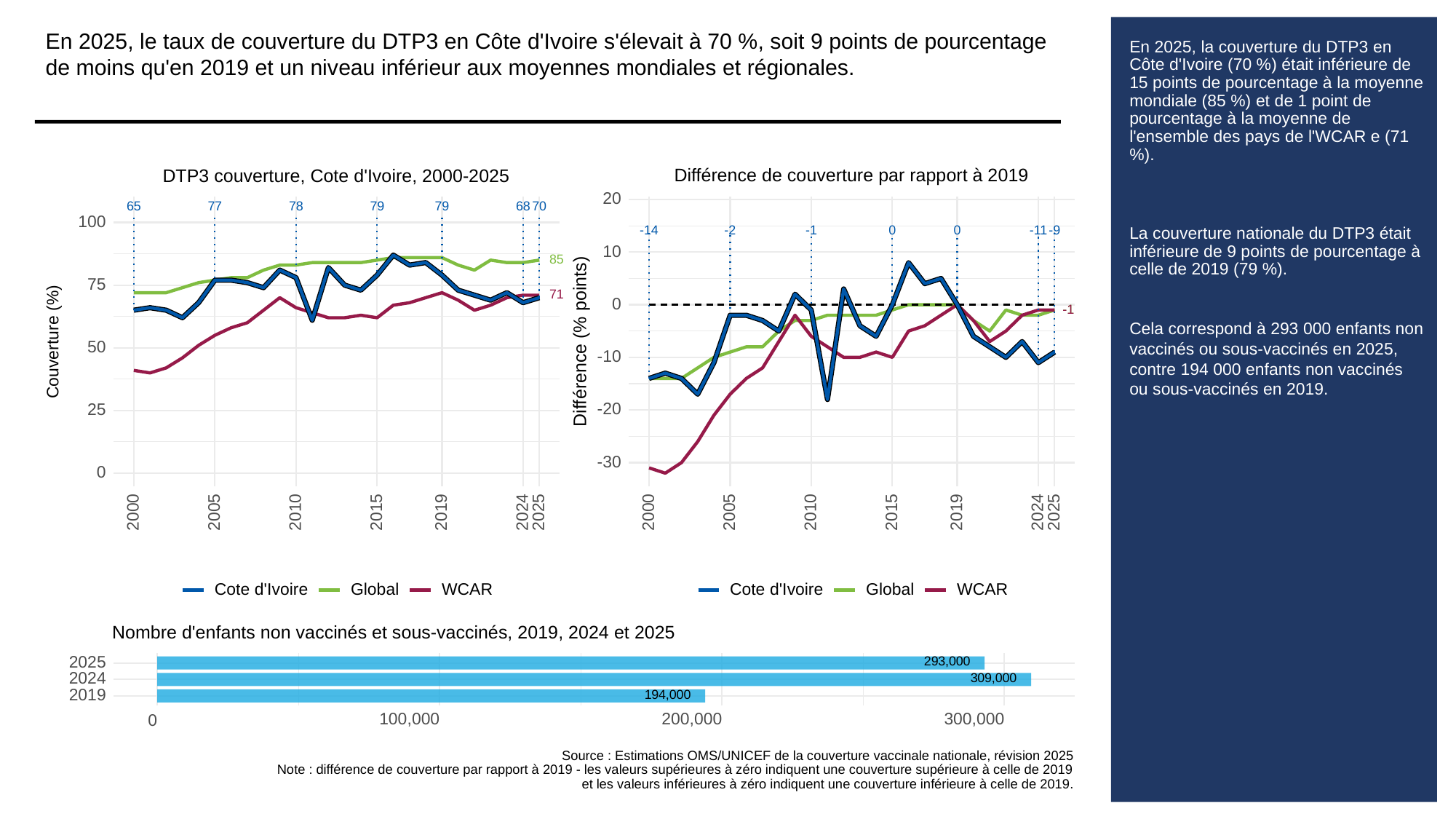

En 2025, le taux de couverture du DTP3 en Côte d'Ivoire s'élevait à 70 %, soit 9 points de pourcentage de moins qu'en 2019 et un niveau inférieur aux moyennes mondiales et régionales.
# En 2025, la couverture du DTP3 en Côte d'Ivoire (70 %) était inférieure de 15 points de pourcentage à la moyenne mondiale (85 %) et de 1 point de pourcentage à la moyenne de l'ensemble des pays de l'WCAR e (71 %).

La couverture nationale du DTP3 était inférieure de 9 points de pourcentage à celle de 2019 (79 %).

Cela correspond à 293 000 enfants non vaccinés ou sous-vaccinés en 2025, contre 194 000 enfants non vaccinés ou sous-vaccinés en 2019.

Différence de couverture par rapport à 2019
DTP3 couverture, Cote d'Ivoire, 2000-2025
20

65
78
79
79
68
70
77
100

0
0
-9
-14
-2
-1
-11

10

85

75

71

0

-1
-1

Différence (% points)
Couverture (%)
50

-10

-20
25

-30

0

2000
2005
2010
2015
2019
2024
2025
2000
2005
2010
2015
2019
2024
2025
Cote d'Ivoire
Global
WCAR
Cote d'Ivoire
Global
WCAR

Nombre d'enfants non vaccinés et sous-vaccinés, 2019, 2024 et 2025

293,000
2025

309,000
2024

194,000
2019

100,000
200,000
300,000
0
Source : Estimations OMS/UNICEF de la couverture vaccinale nationale, révision 2025
Note : différence de couverture par rapport à 2019 - les valeurs supérieures à zéro indiquent une couverture supérieure à celle de 2019
et les valeurs inférieures à zéro indiquent une couverture inférieure à celle de 2019.